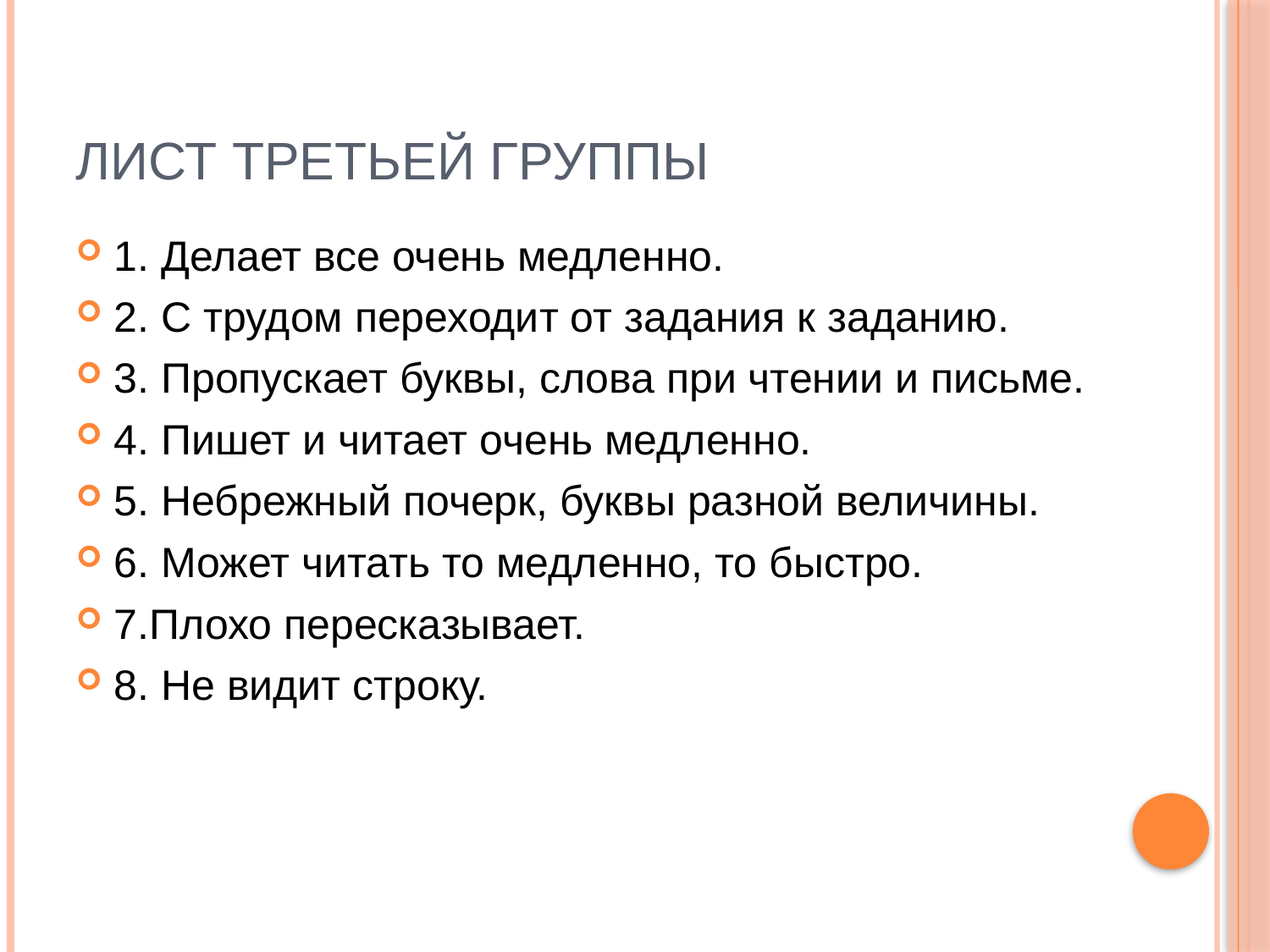

# Лист третьей группы
1. Делает все очень медленно.
2. С трудом переходит от задания к заданию.
3. Пропускает буквы, слова при чтении и письме.
4. Пишет и читает очень медленно.
5. Небрежный почерк, буквы разной величины.
6. Может читать то медленно, то быстро.
7.Плохо пересказывает.
8. Не видит строку.